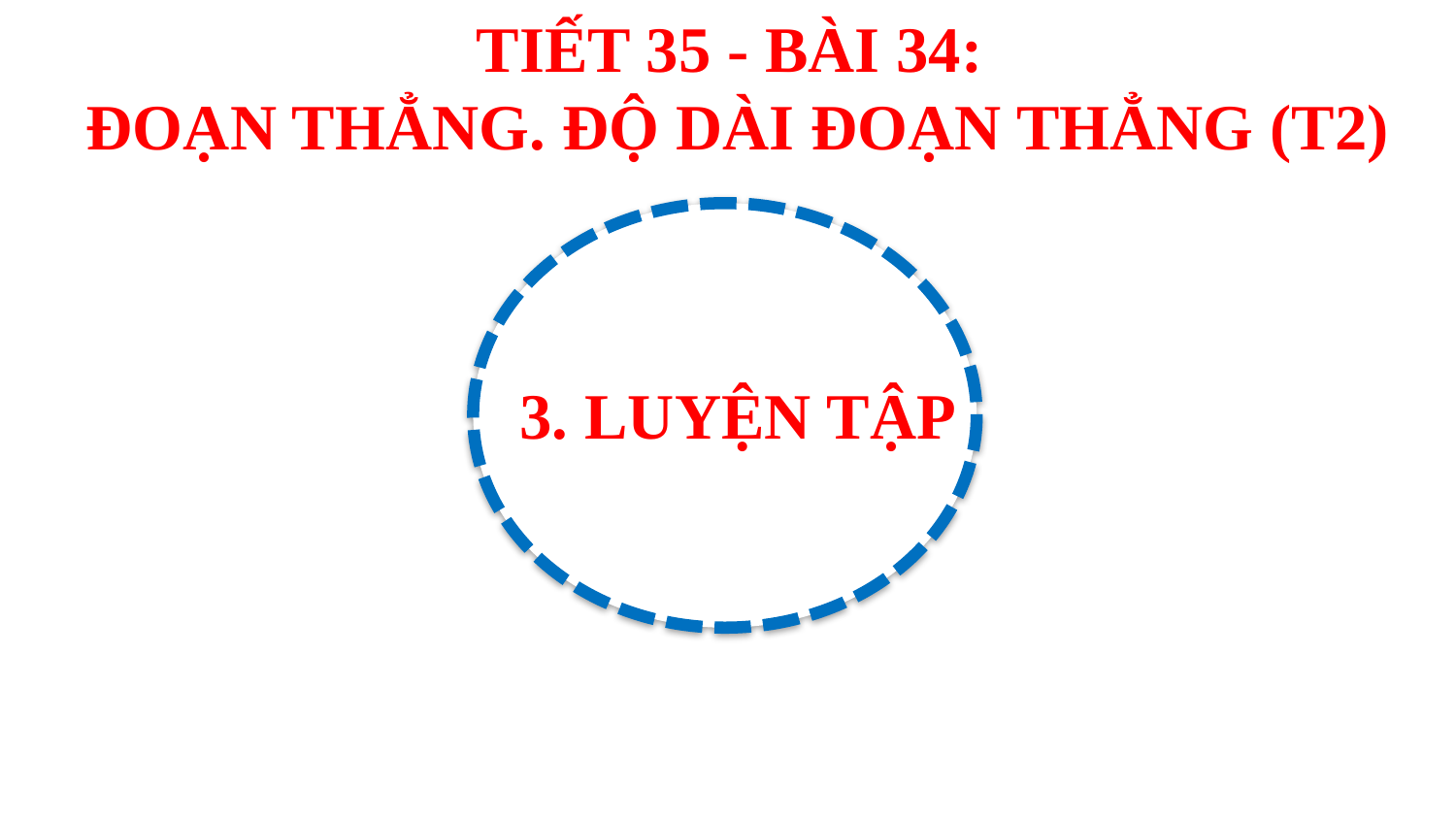

Tiết 35 - BÀI 34:
ĐoẠN THẲNG. ĐỘ DÀI ĐOẠN THẲNG (T2)

3. LUYỆN TẬP